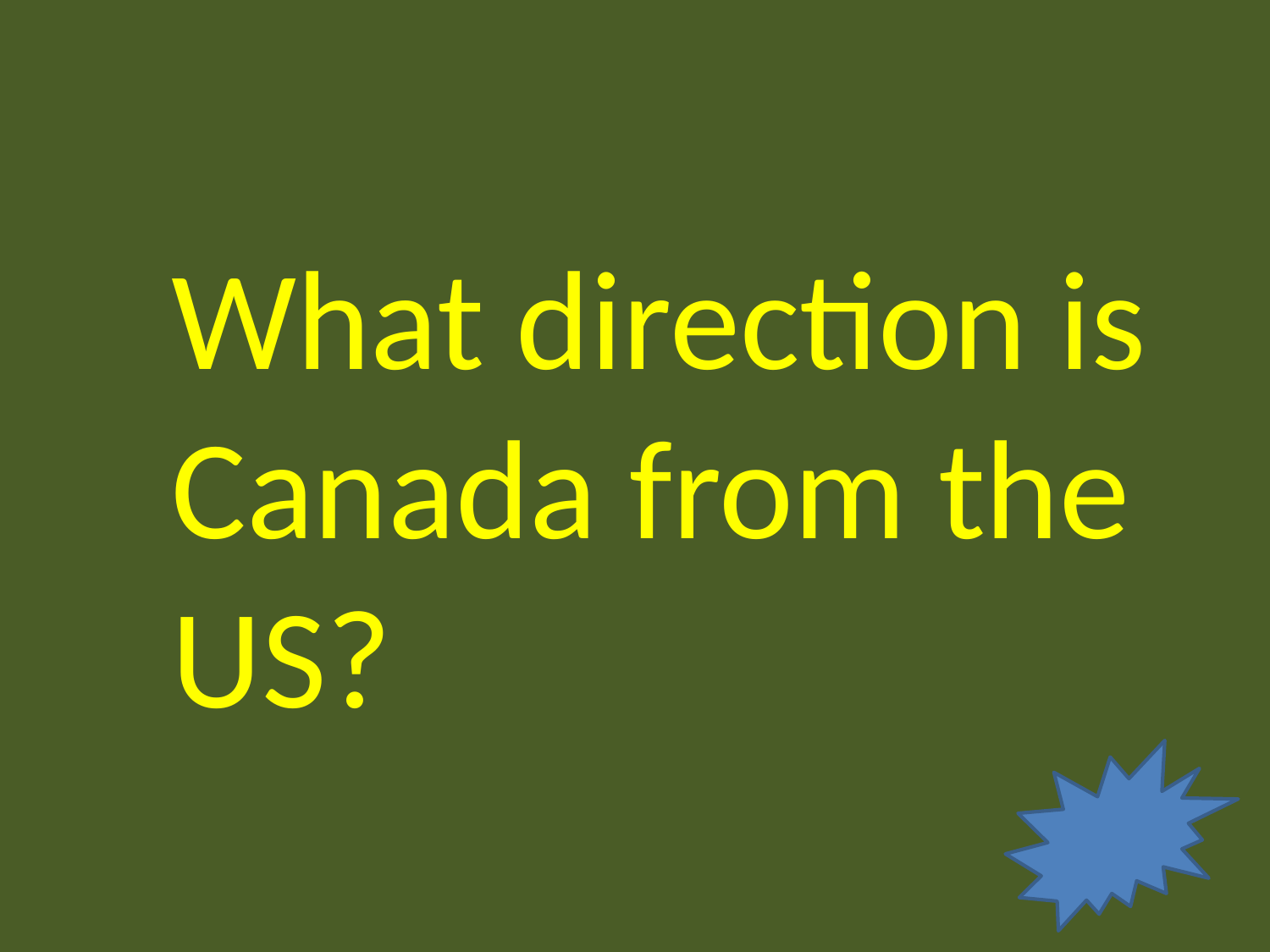

What direction is Canada from the US?